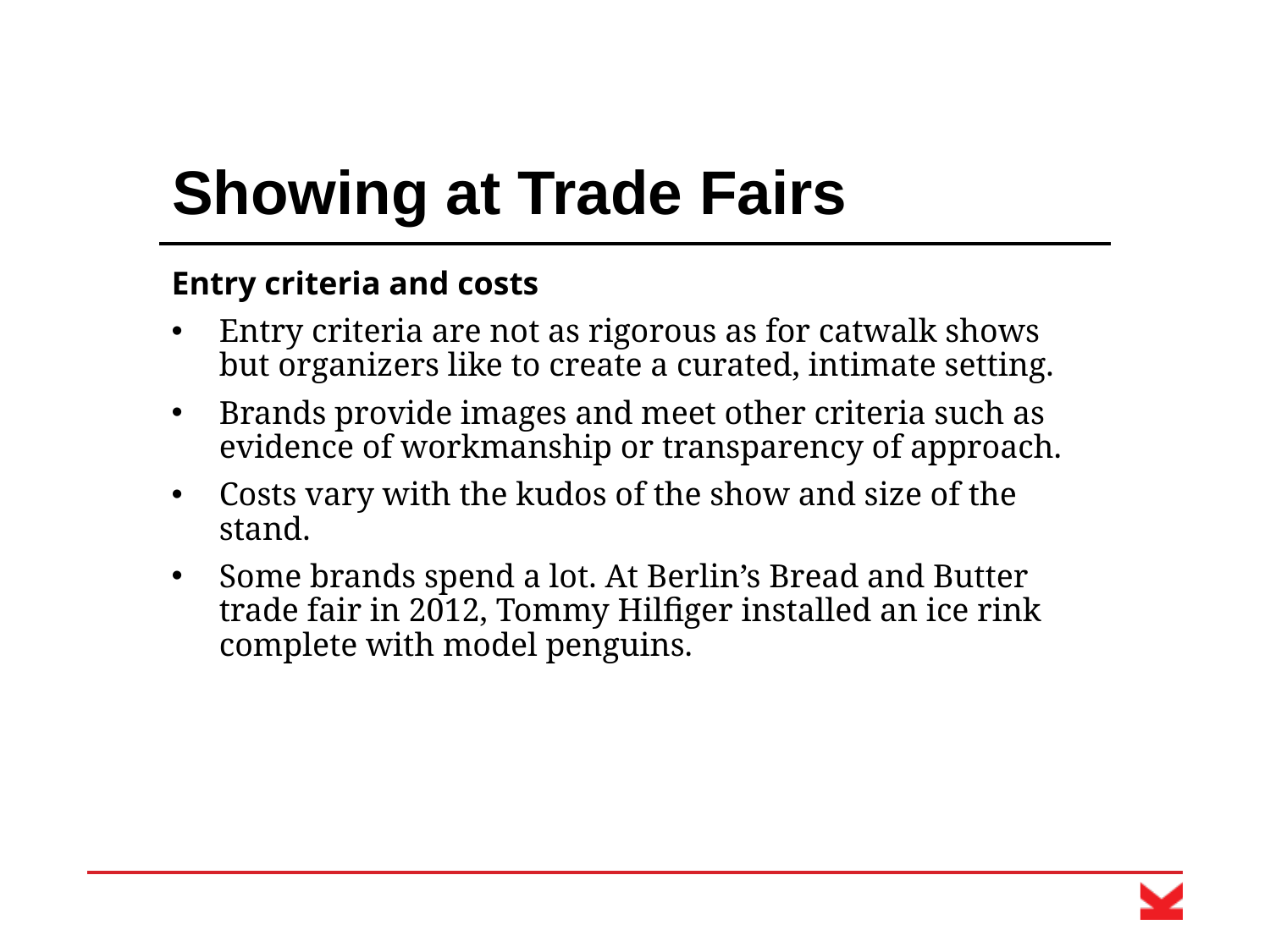

# Showing at Trade Fairs
Entry criteria and costs
Entry criteria are not as rigorous as for catwalk shows but organizers like to create a curated, intimate setting.
Brands provide images and meet other criteria such as evidence of workmanship or transparency of approach.
Costs vary with the kudos of the show and size of the stand.
Some brands spend a lot. At Berlin’s Bread and Butter trade fair in 2012, Tommy Hilfiger installed an ice rink complete with model penguins.